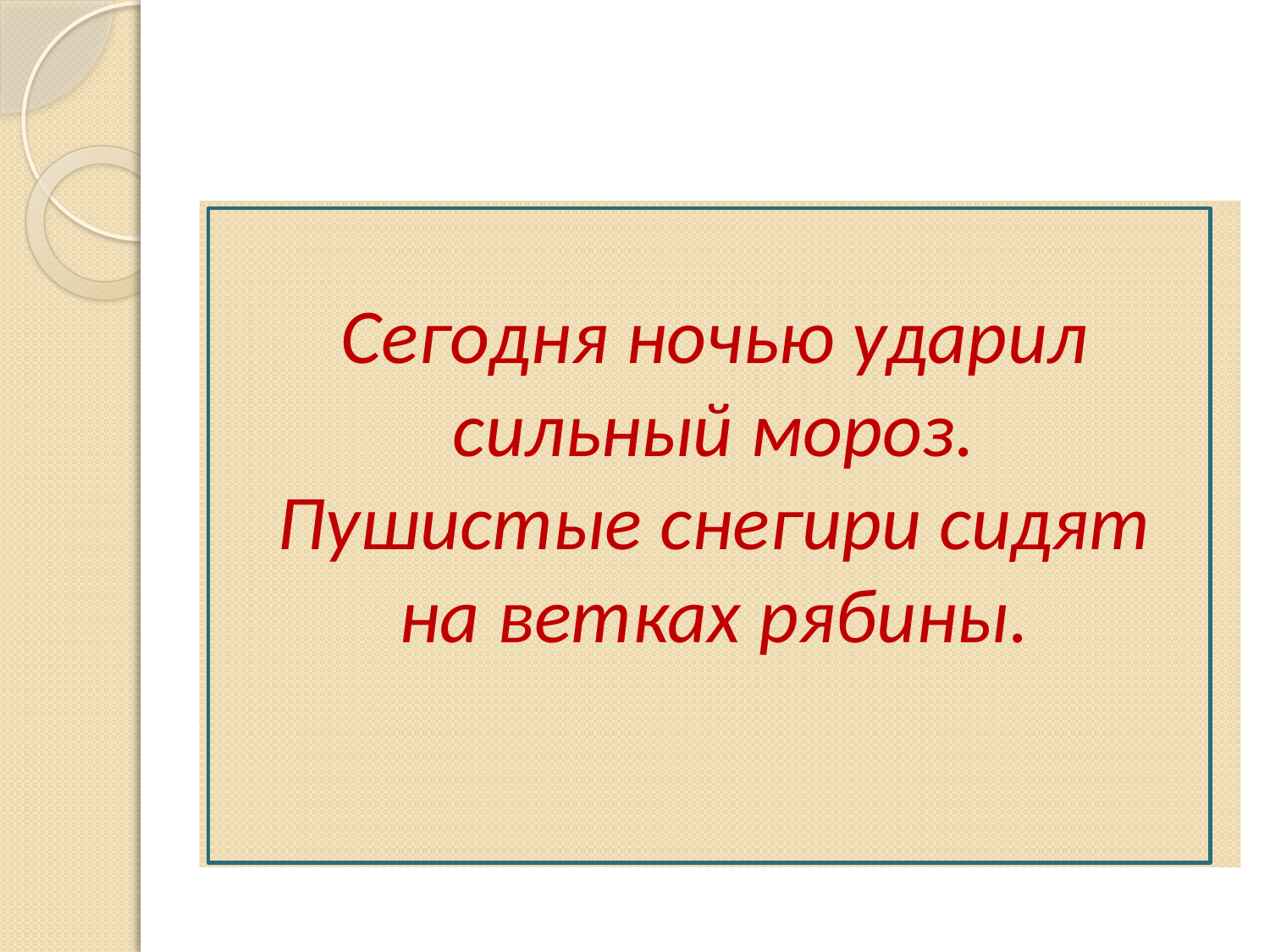

#
Сегодня, ночь, ударять, сильный, мороз.
Пушистый, снегири, сидеть, ветках, рябина.

Сегодня ночью ударил сильный мороз.
Пушистые снегири сидят на ветках рябины.